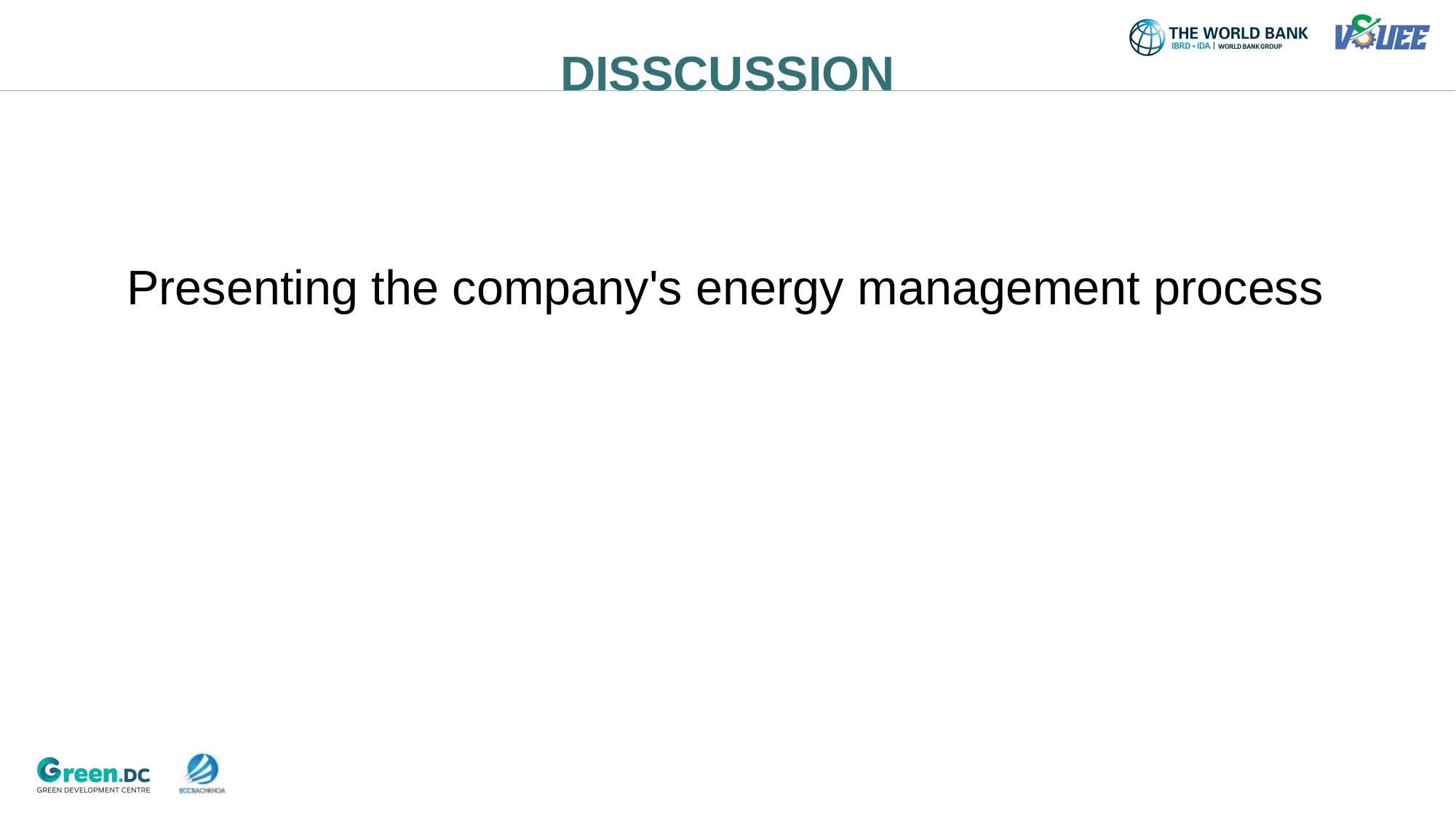

DISSCUSSION
# Presenting the company's energy management process